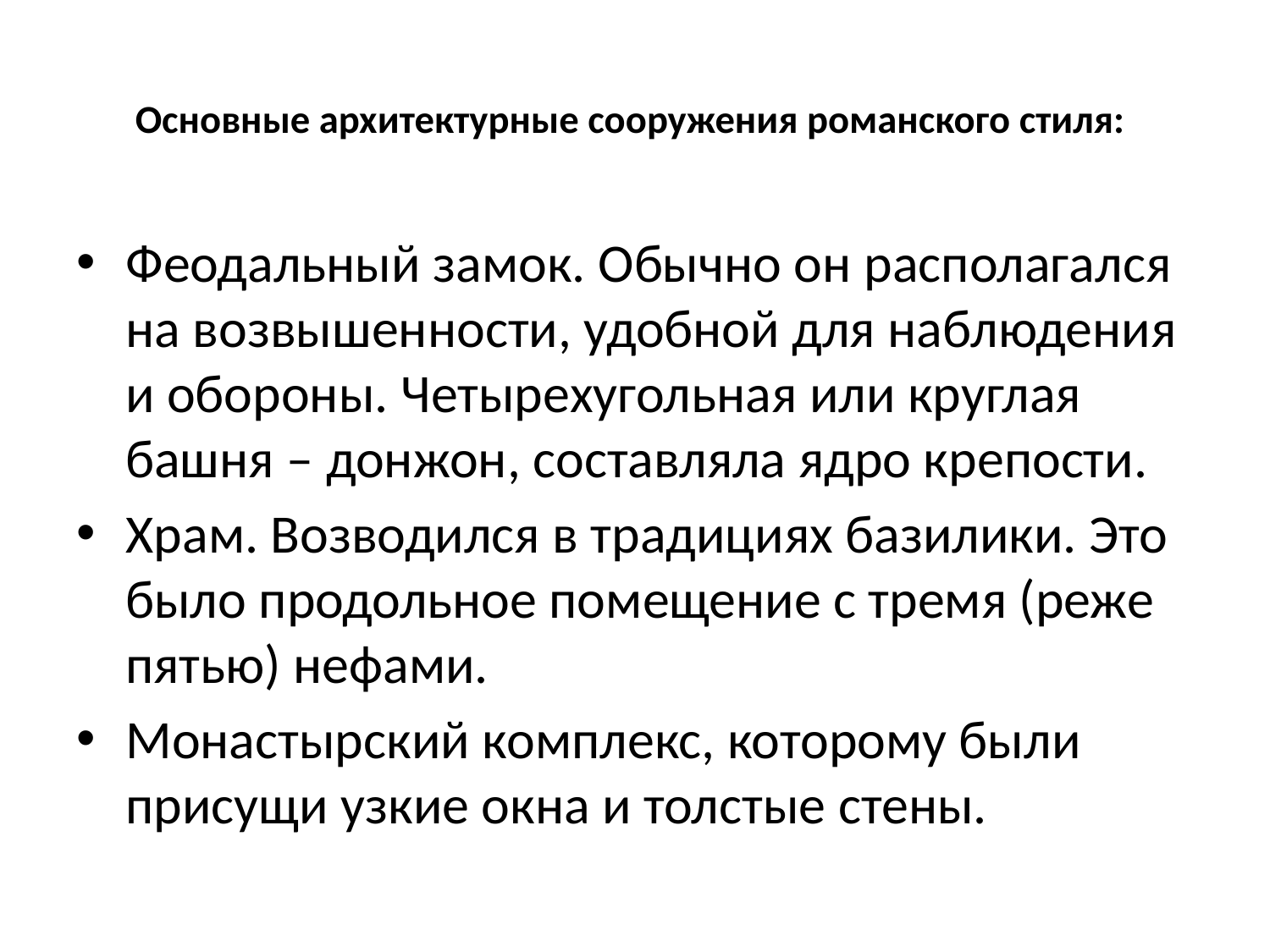

# Основные архитектурные сооружения романского стиля:
Феодальный замок. Обычно он располагался на возвышенности, удобной для наблюдения и обороны. Четырехугольная или круглая башня – донжон, составляла ядро крепости.
Храм. Возводился в традициях базилики. Это было продольное помещение с тремя (реже пятью) нефами.
Монастырский комплекс, которому были присущи узкие окна и толстые стены.